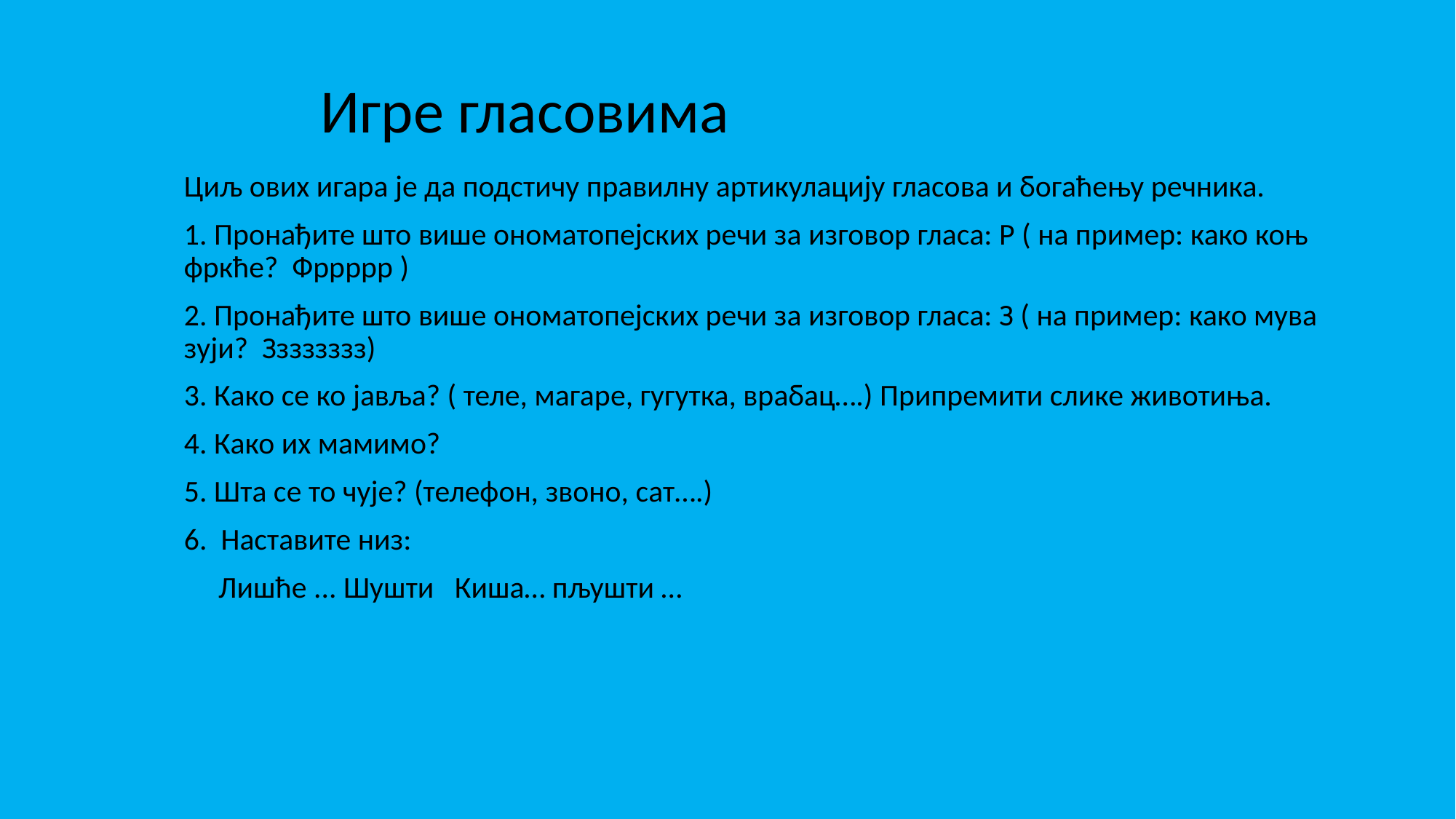

# Игре гласовима
Циљ ових игара је да подстичу правилну артикулацију гласова и богаћењу речника.
1. Пронађите што више ономатопејских речи за изговор гласа: Р ( на пример: како коњ фркће?  Фррррр )
2. Пронађите што више ономатопејских речи за изговор гласа: З ( на пример: како мува зуји?  Зззззззз)
3. Како се ко јавља? ( теле, магаре, гугутка, врабац….) Припремити слике животиња.
4. Како их мамимо?
5. Шта се то чује? (телефон, звоно, сат….)
6.  Наставите низ:
     Лишће ... Шушти   Киша… пљушти …